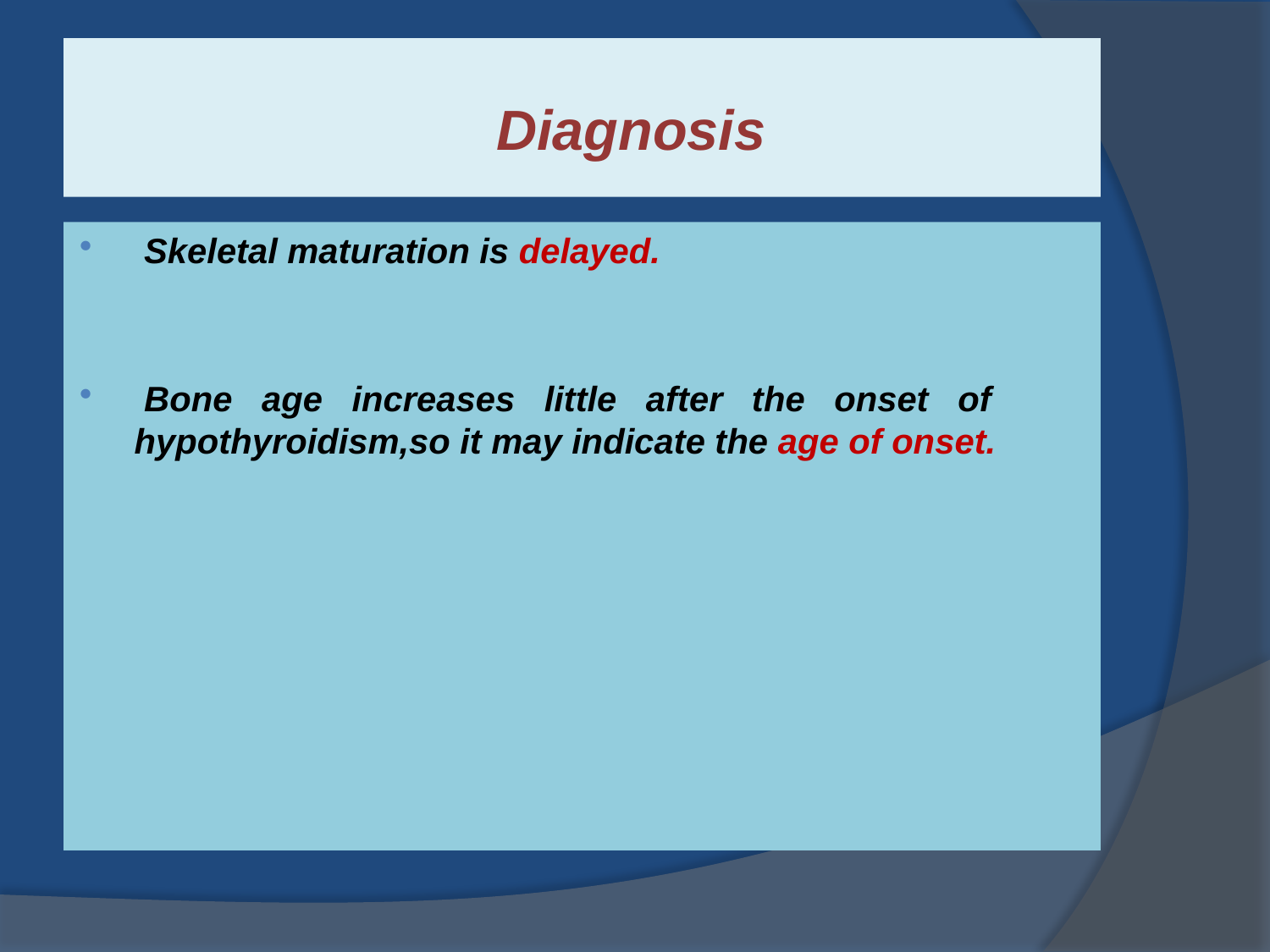

# Diagnosis
 Skeletal maturation is delayed.

 Bone   age   increases   little   after   the   onset   of hypothyroidism,so it may indicate the age of onset.